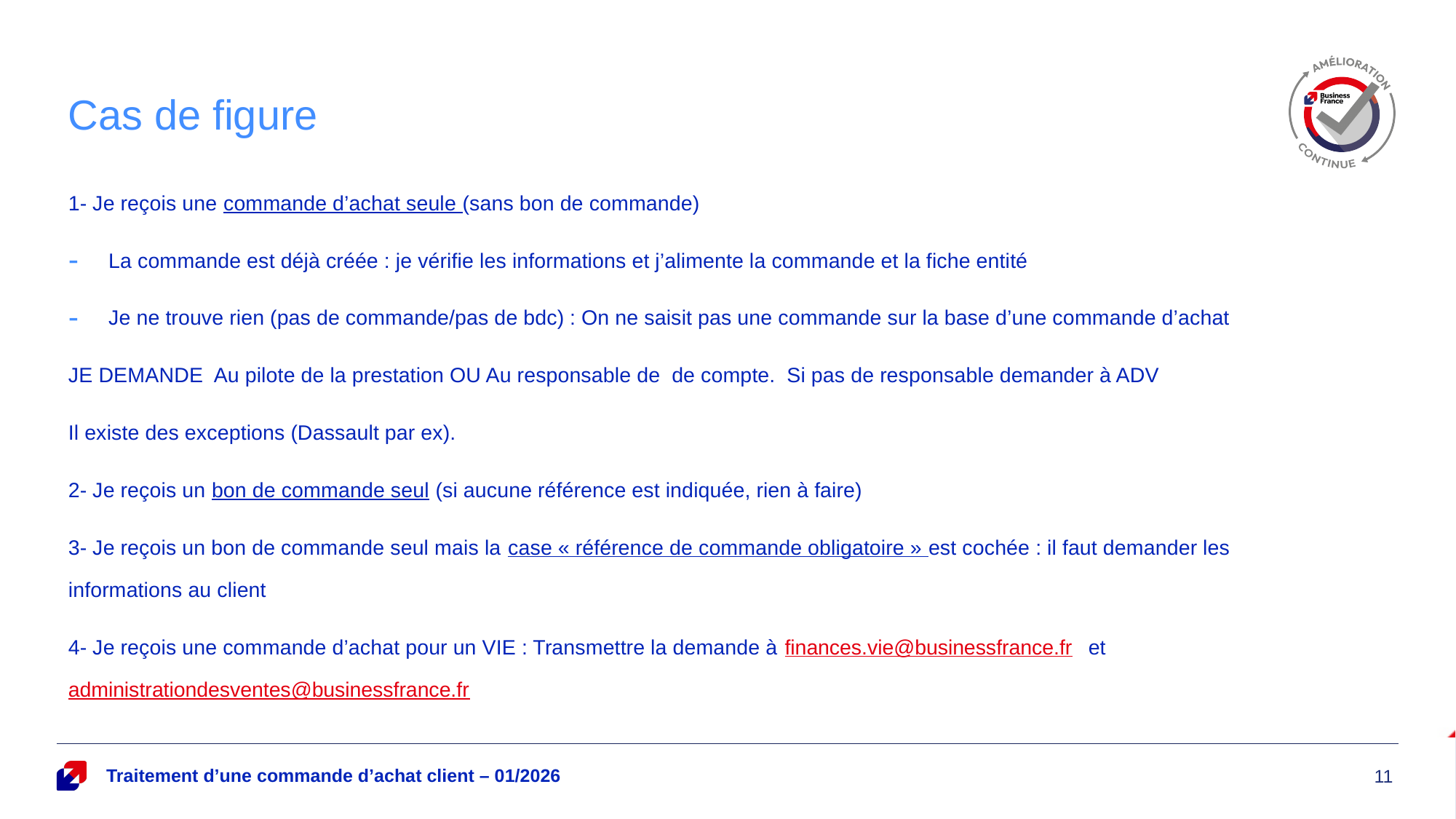

Cas de figure

1- Je reçois une commande d’achat seule (sans bon de commande)
La commande est déjà créée : je vérifie les informations et j’alimente la commande et la fiche entité
Je ne trouve rien (pas de commande/pas de bdc) : On ne saisit pas une commande sur la base d’une commande d’achat
JE DEMANDE  Au pilote de la prestation OU Au responsable de  de compte.  Si pas de responsable demander à ADV
Il existe des exceptions (Dassault par ex).
2- Je reçois un bon de commande seul (si aucune référence est indiquée, rien à faire)
3- Je reçois un bon de commande seul mais la case « référence de commande obligatoire » est cochée : il faut demander les informations au client
4- Je reçois une commande d’achat pour un VIE : Transmettre la demande à finances.vie@businessfrance.fr  et administrationdesventes@businessfrance.fr
Traitement d’une commande d’achat client – 01/2026